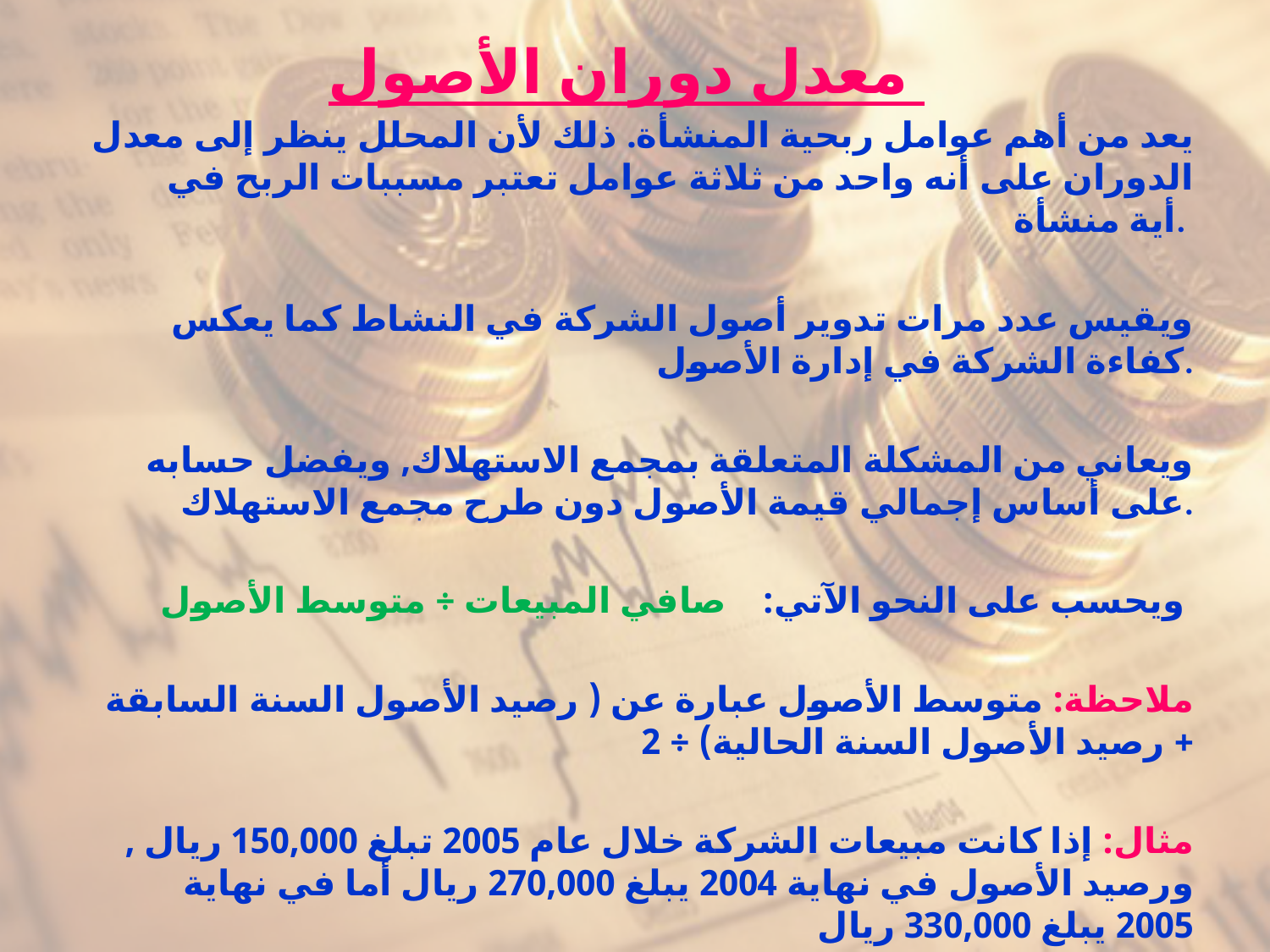

# معدل دوران الأصول
يعد من أهم عوامل ربحية المنشأة. ذلك لأن المحلل ينظر إلى معدل الدوران على أنه واحد من ثلاثة عوامل تعتبر مسببات الربح في أية منشأة.

ويقيس عدد مرات تدوير أصول الشركة في النشاط كما يعكس كفاءة الشركة في إدارة الأصول.

ويعاني من المشكلة المتعلقة بمجمع الاستهلاك, ويفضل حسابه على أساس إجمالي قيمة الأصول دون طرح مجمع الاستهلاك.

ويحسب على النحو الآتي:    صافي المبيعات ÷ متوسط الأصول

ملاحظة: متوسط الأصول عبارة عن ( رصيد الأصول السنة السابقة + رصيد الأصول السنة الحالية) ÷ 2

مثال: إذا كانت مبيعات الشركة خلال عام 2005 تبلغ 150,000 ريال , ورصيد الأصول في نهاية 2004 يبلغ 270,000 ريال أما في نهاية 2005 يبلغ 330,000 ريال
فإن معدل دوران الأصول الثابتة ={ 150,000 [(270,000+330,000)÷2]} = 0.5
يعني أن الشركة تدور أصولها نصف مرة واحدة خلال السنة وذلك وفقاً للقيم المالية لعام2005.